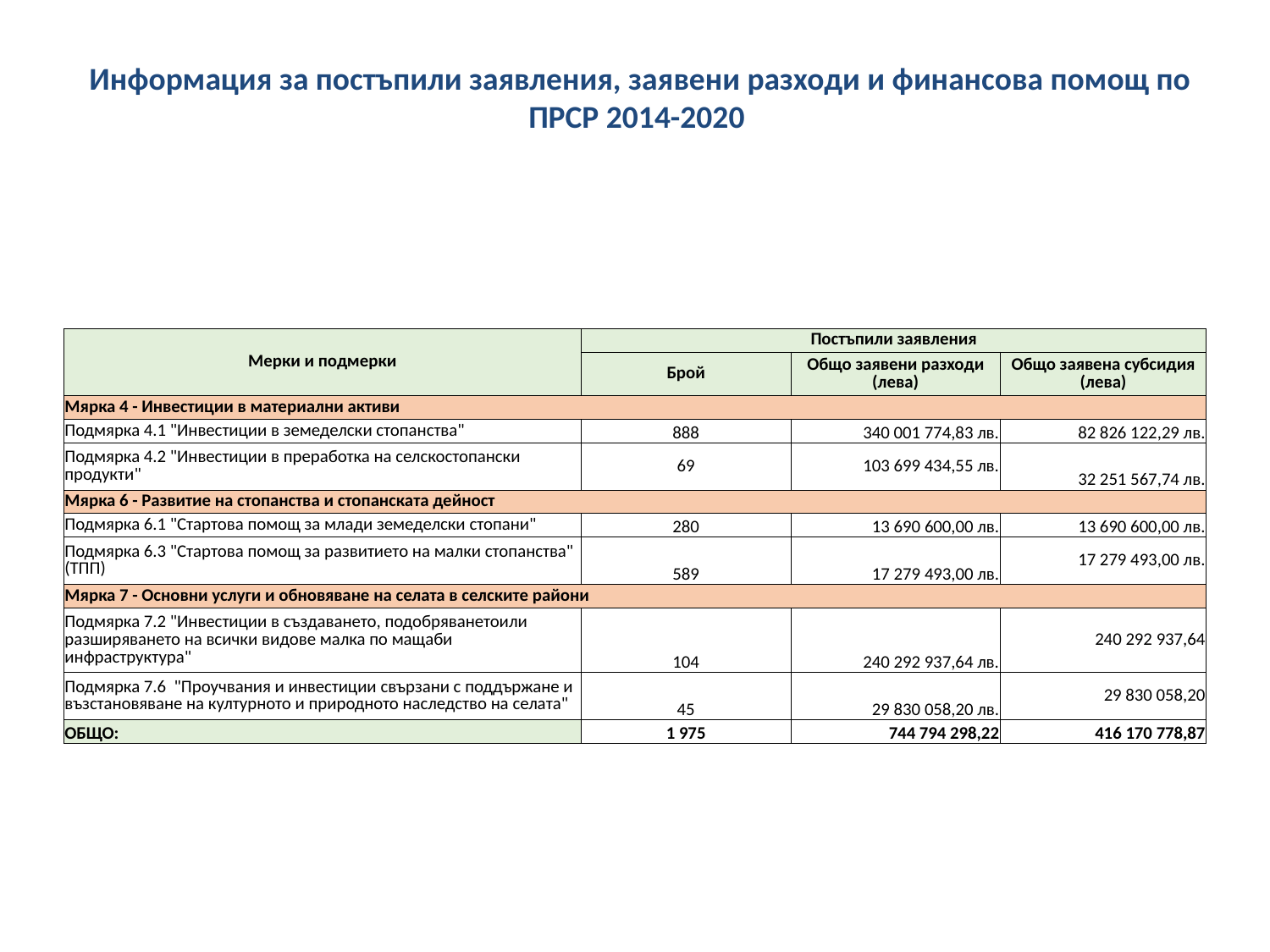

Информация за постъпили заявления, заявени разходи и финансова помощ по ПРСР 2014-2020
| Мерки и подмерки | Постъпили заявления |  |  |
| --- | --- | --- | --- |
|  | Брой | Общо заявени разходи (лева) | Общо заявена субсидия (лева) |
| Мярка 4 - Инвестиции в материални активи |  |  |  |
| Подмярка 4.1 "Инвестиции в земеделски стопанства" | 888 | 340 001 774,83 лв. | 82 826 122,29 лв. |
| Подмярка 4.2 "Инвестиции в преработка на селскостопански продукти" | 69 | 103 699 434,55 лв. | 32 251 567,74 лв. |
| Мярка 6 - Развитие на стопанства и стопанската дейност |  |  |  |
| Подмярка 6.1 "Стартова помощ за млади земеделски стопани" | 280 | 13 690 600,00 лв. | 13 690 600,00 лв. |
| Подмярка 6.3 "Стартова помощ за развитието на малки стопанства" (ТПП) | 589 | 17 279 493,00 лв. | 17 279 493,00 лв. |
| Мярка 7 - Основни услуги и обновяване на селата в селските райони |  |  |  |
| Подмярка 7.2 "Инвестиции в създаването, подобряванетоили разширяването на всички видове малка по мащаби инфраструктура" | 104 | 240 292 937,64 лв. | 240 292 937,64 |
| Подмярка 7.6 "Проучвания и инвестиции свързани с поддържане и възстановяване на културното и природното наследство на селата" | 45 | 29 830 058,20 лв. | 29 830 058,20 |
| ОБЩО: | 1 975 | 744 794 298,22 | 416 170 778,87 |